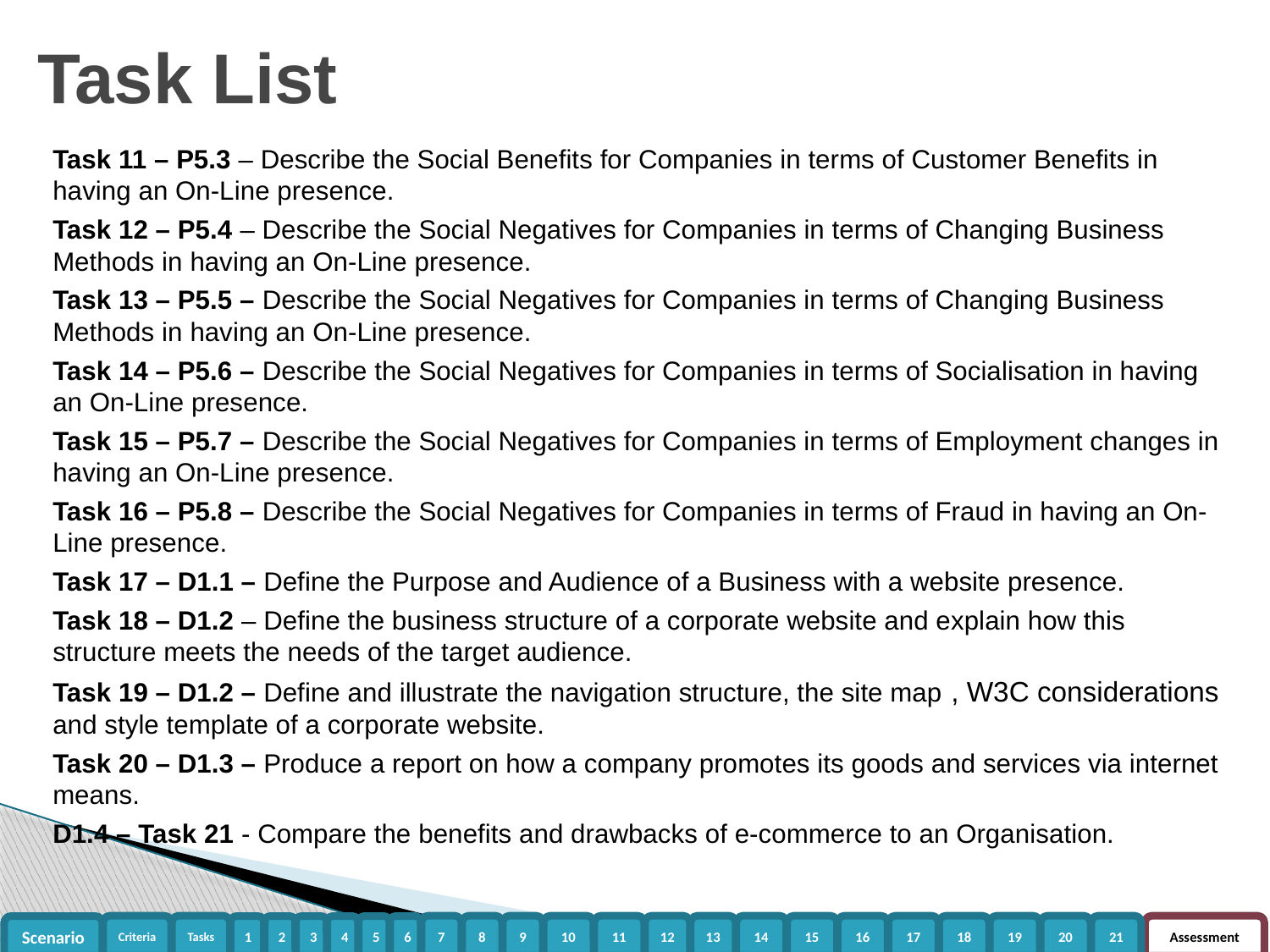

# Task List
Task 11 – P5.3 – Describe the Social Benefits for Companies in terms of Customer Benefits in having an On-Line presence.
Task 12 – P5.4 – Describe the Social Negatives for Companies in terms of Changing Business Methods in having an On-Line presence.
Task 13 – P5.5 – Describe the Social Negatives for Companies in terms of Changing Business Methods in having an On-Line presence.
Task 14 – P5.6 – Describe the Social Negatives for Companies in terms of Socialisation in having an On-Line presence.
Task 15 – P5.7 – Describe the Social Negatives for Companies in terms of Employment changes in having an On-Line presence.
Task 16 – P5.8 – Describe the Social Negatives for Companies in terms of Fraud in having an On-Line presence.
Task 17 – D1.1 – Define the Purpose and Audience of a Business with a website presence.
Task 18 – D1.2 – Define the business structure of a corporate website and explain how this structure meets the needs of the target audience.
Task 19 – D1.2 – Define and illustrate the navigation structure, the site map , W3C considerations and style template of a corporate website.
Task 20 – D1.3 – Produce a report on how a company promotes its goods and services via internet means.
D1.4 – Task 21 - Compare the benefits and drawbacks of e-commerce to an Organisation.